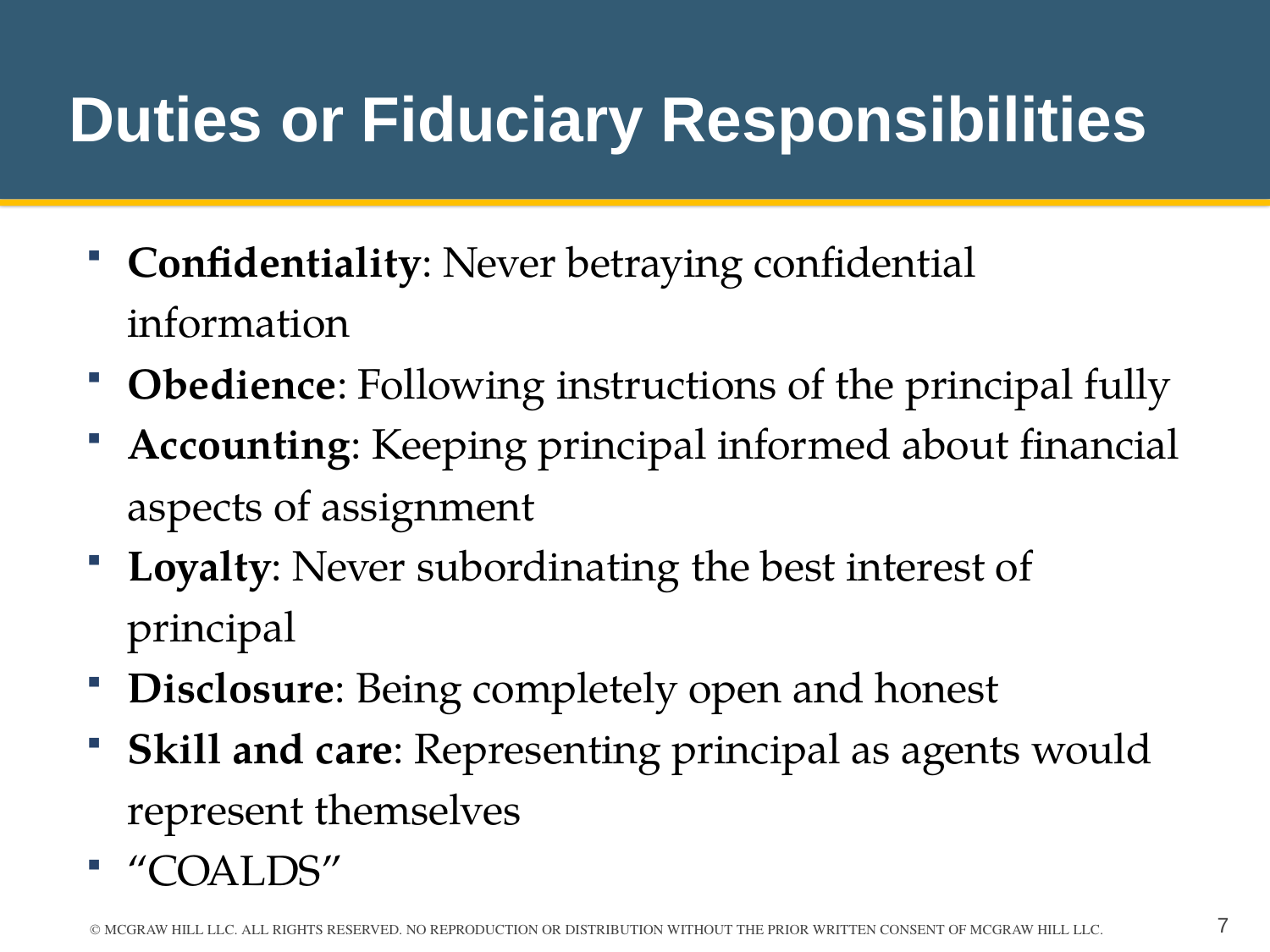

# Duties or Fiduciary Responsibilities
Confidentiality: Never betraying confidential information
Obedience: Following instructions of the principal fully
Accounting: Keeping principal informed about financial aspects of assignment
Loyalty: Never subordinating the best interest of principal
Disclosure: Being completely open and honest
Skill and care: Representing principal as agents would represent themselves
“COALDS”
© MCGRAW HILL LLC. ALL RIGHTS RESERVED. NO REPRODUCTION OR DISTRIBUTION WITHOUT THE PRIOR WRITTEN CONSENT OF MCGRAW HILL LLC.
7